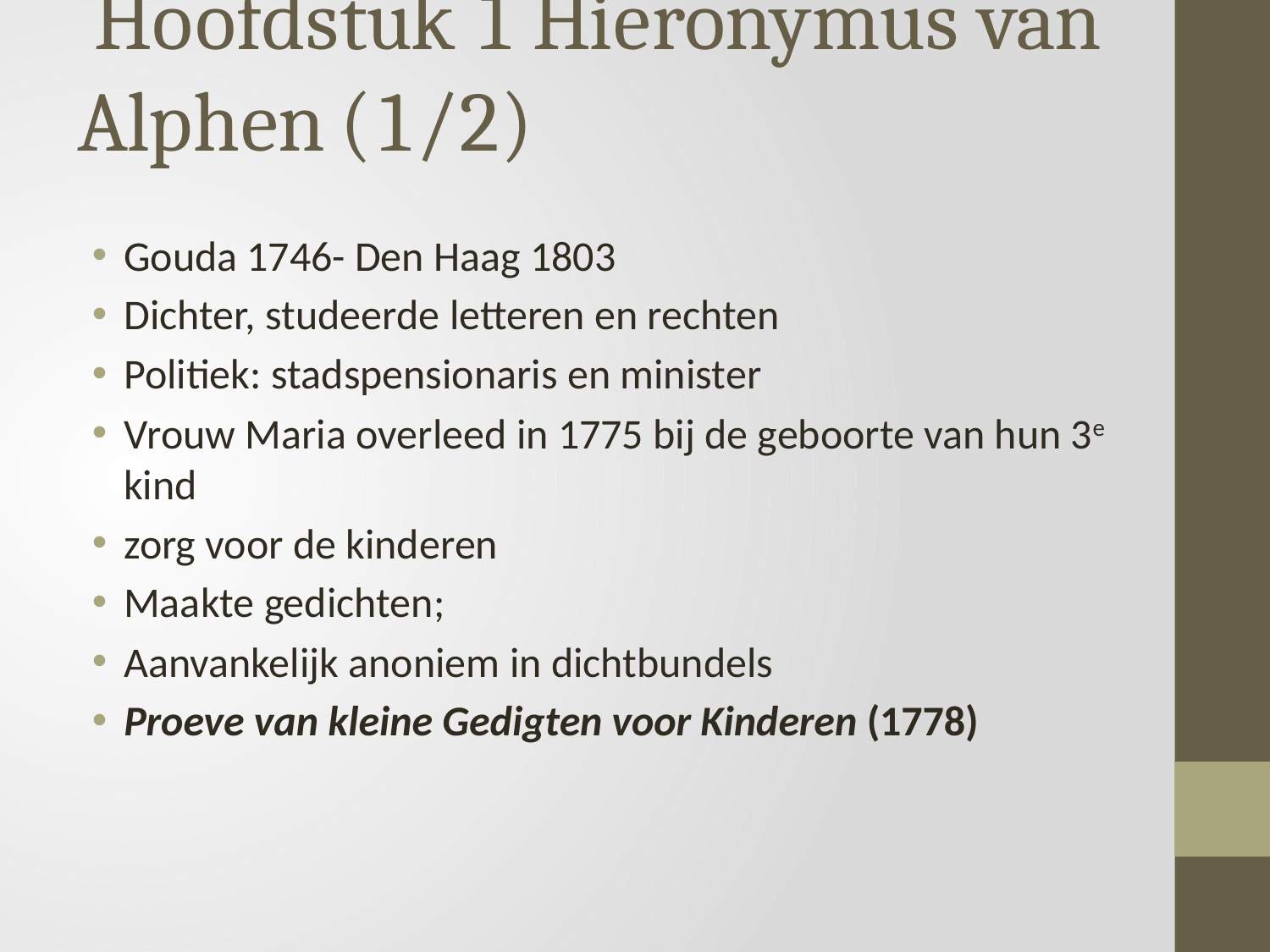

# Hoofdstuk 1 Hieronymus van Alphen (1/2)
Gouda 1746- Den Haag 1803
Dichter, studeerde letteren en rechten
Politiek: stadspensionaris en minister
Vrouw Maria overleed in 1775 bij de geboorte van hun 3e kind
zorg voor de kinderen
Maakte gedichten;
Aanvankelijk anoniem in dichtbundels
Proeve van kleine Gedigten voor Kinderen (1778)